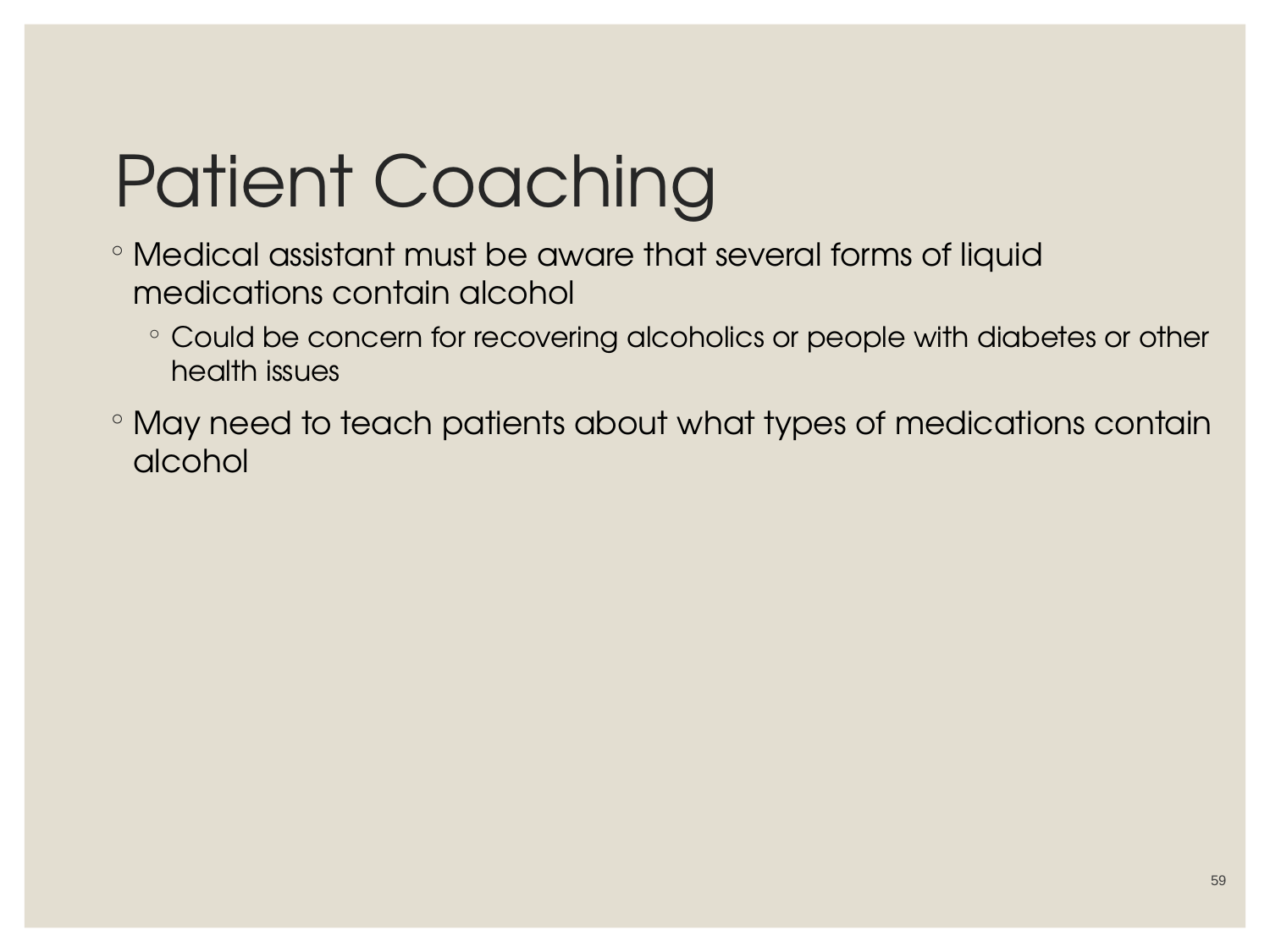

# Patient Coaching
Medical assistant must be aware that several forms of liquid medications contain alcohol
Could be concern for recovering alcoholics or people with diabetes or other health issues
May need to teach patients about what types of medications contain alcohol
 59